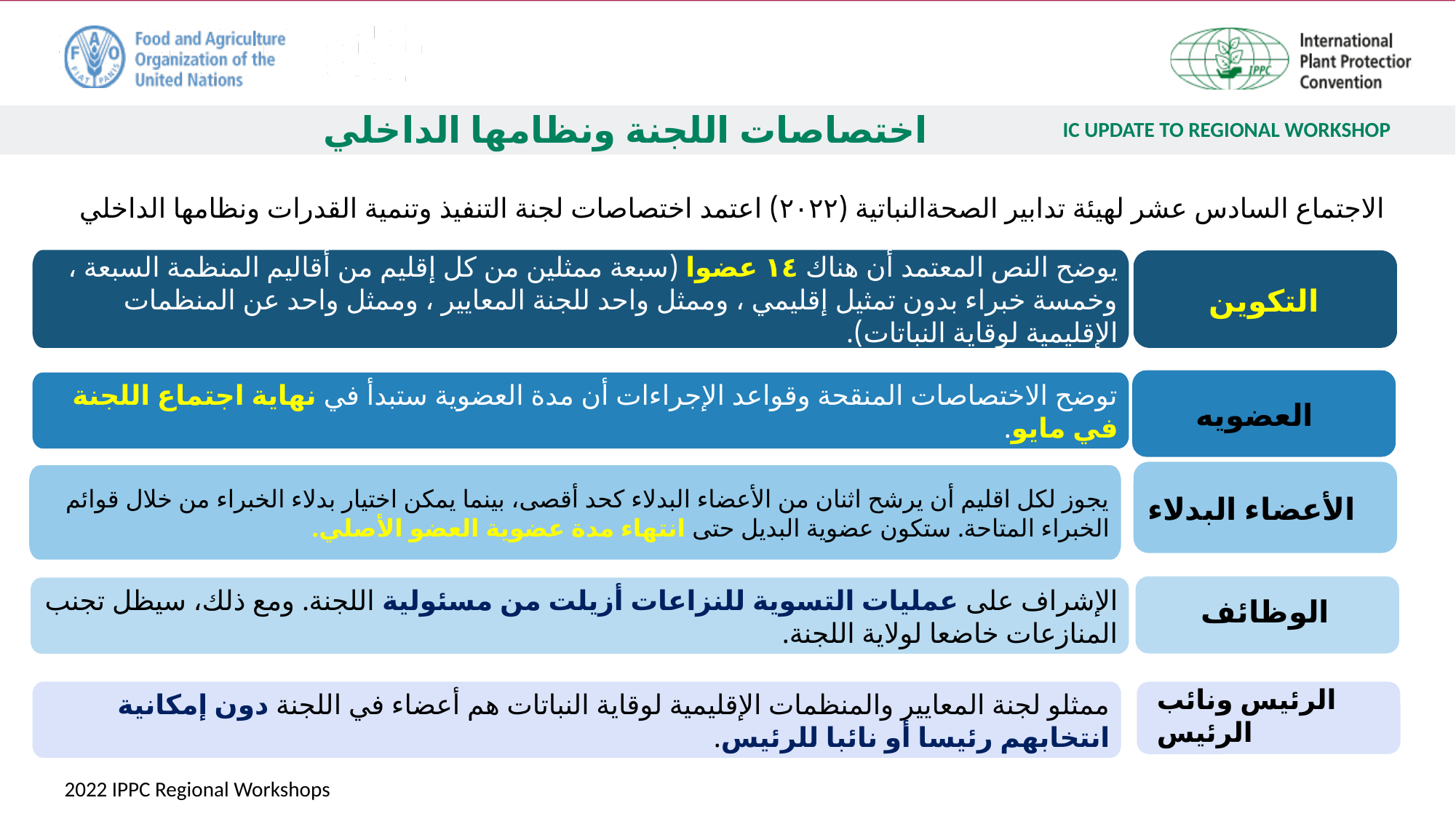

# اختصاصات اللجنة ونظامها الداخلي
الاجتماع السادس عشر لهيئة تدابير الصحةالنباتية (٢٠٢٢) اعتمد اختصاصات لجنة التنفيذ وتنمية القدرات ونظامها الداخلي
يوضح النص المعتمد أن هناك ١٤ عضوا (سبعة ممثلين من كل إقليم من أقاليم المنظمة السبعة ، وخمسة خبراء بدون تمثيل إقليمي ، وممثل واحد للجنة المعايير ، وممثل واحد عن المنظمات الإقليمية لوقاية النباتات).

التكوين

توضح الاختصاصات المنقحة وقواعد الإجراءات أن مدة العضوية ستبدأ في نهاية اجتماع اللجنة في مايو.
العضويه

يجوز لكل اقليم أن يرشح اثنان من الأعضاء البدلاء كحد أقصى، بينما يمكن اختيار بدلاء الخبراء من خلال قوائم الخبراء المتاحة. ستكون عضوية البديل حتى انتهاء مدة عضوية العضو الأصلي.
الأعضاء البدلاء

الإشراف على عمليات التسوية للنزاعات أزيلت من مسئولية اللجنة. ومع ذلك، سيظل تجنب المنازعات خاضعا لولاية اللجنة.
الوظائف
الرئيس ونائب الرئيس

ممثلو لجنة المعايير والمنظمات الإقليمية لوقاية النباتات هم أعضاء في اللجنة دون إمكانية انتخابهم رئيسا أو نائبا للرئيس.